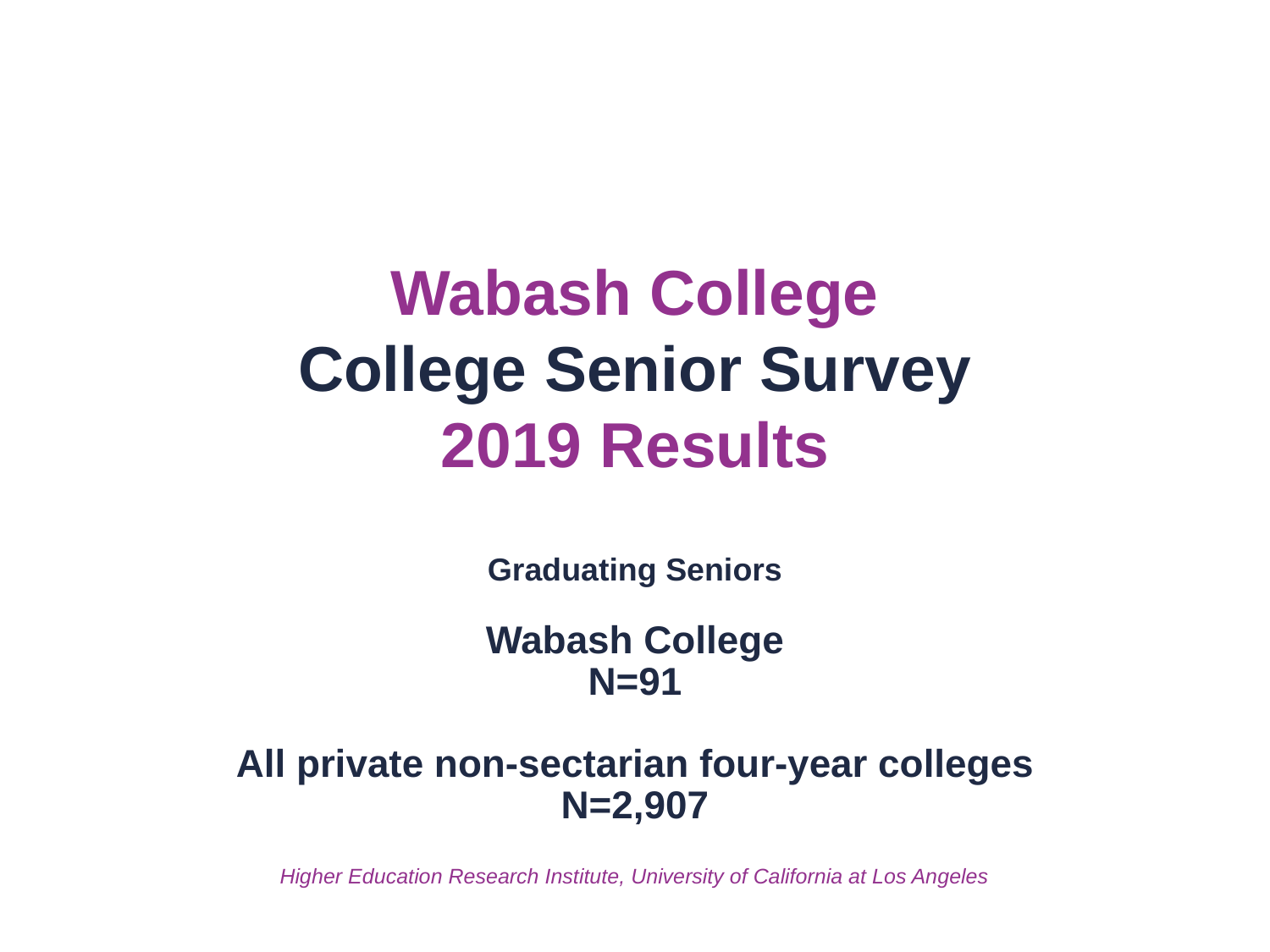

# Wabash College College Senior Survey 2019 Results
Graduating Seniors

Wabash College
N=91

All private non-sectarian four-year colleges
N=2,907
Higher Education Research Institute, University of California at Los Angeles